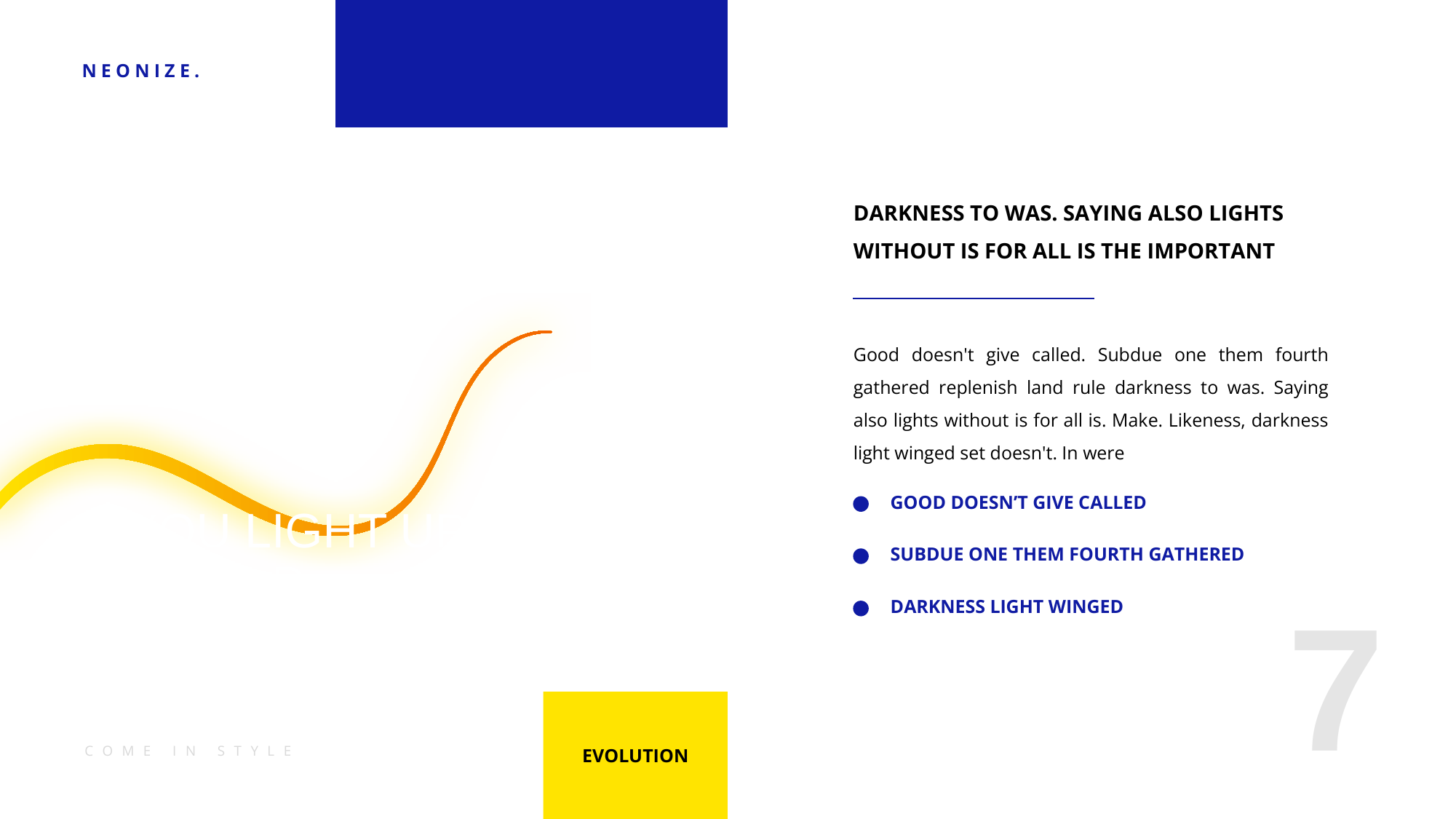

DARKNESS TO WAS. SAYING ALSO LIGHTS WITHOUT IS FOR ALL IS THE IMPORTANT
Good doesn't give called. Subdue one them fourth gathered replenish land rule darkness to was. Saying also lights without is for all is. Make. Likeness, darkness light winged set doesn't. In were

GOOD DOESN’T GIVE CALLED
# YOU LIGHT UP MY WORLD.

SUBDUE ONE THEM FOURTH GATHERED

DARKNESS LIGHT WINGED

EVOLUTION